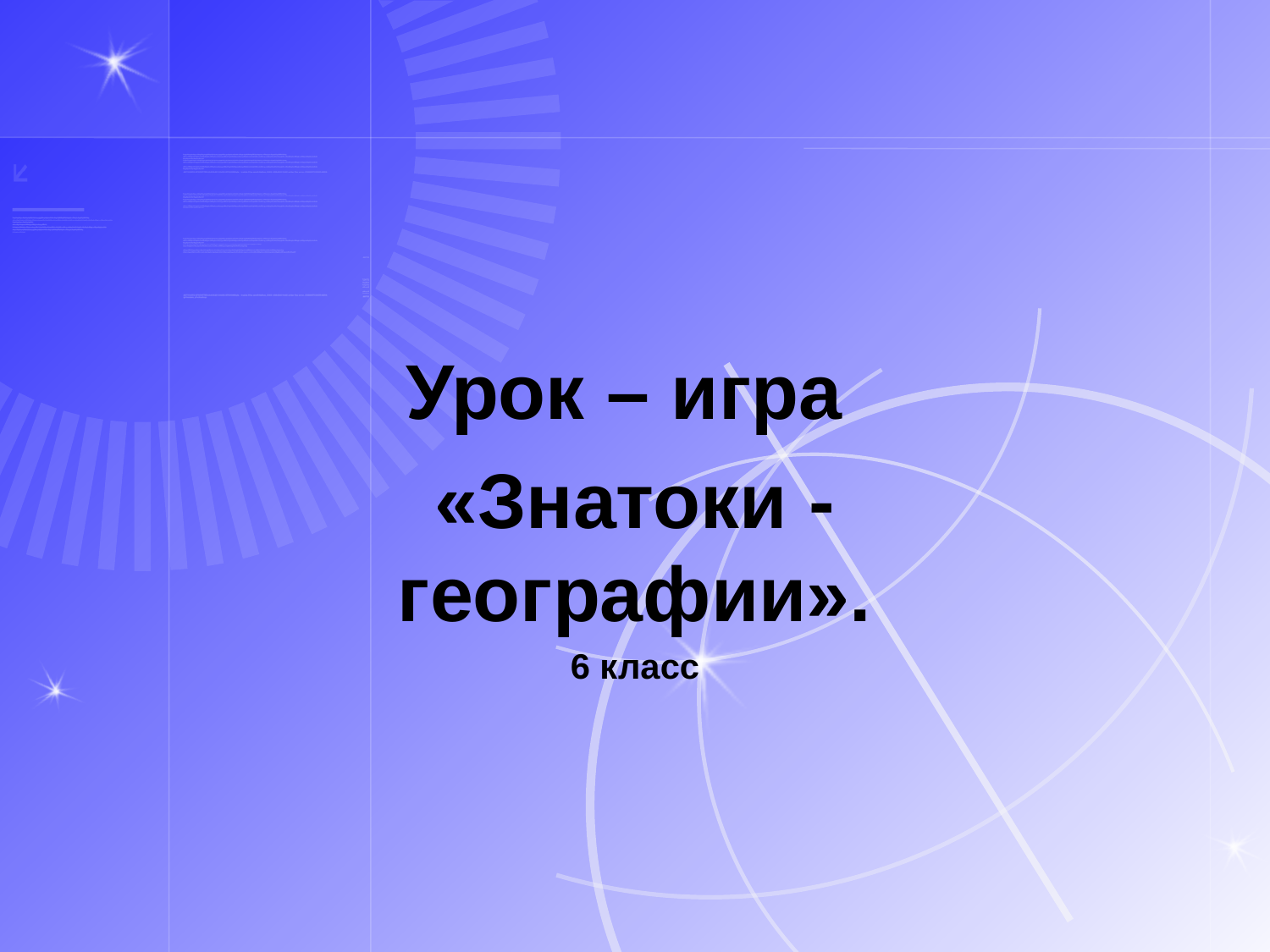

#

Урок – игра
«Знатоки - географии».
6 класс